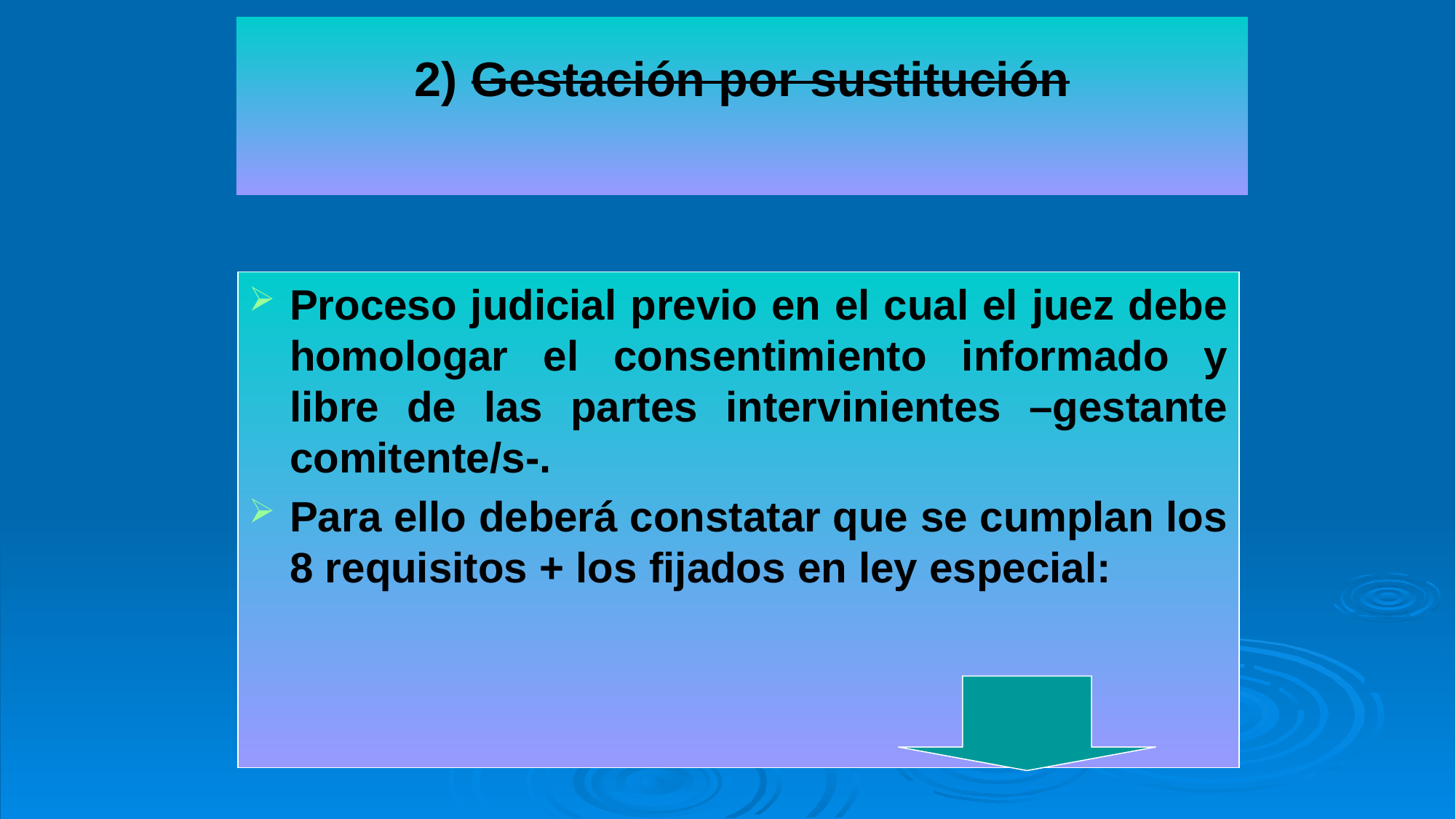

# 2) Gestación por sustitución
Proceso judicial previo en el cual el juez debe homologar el consentimiento informado y libre de las partes intervinientes –gestante comitente/s-.
Para ello deberá constatar que se cumplan los 8 requisitos + los fijados en ley especial: